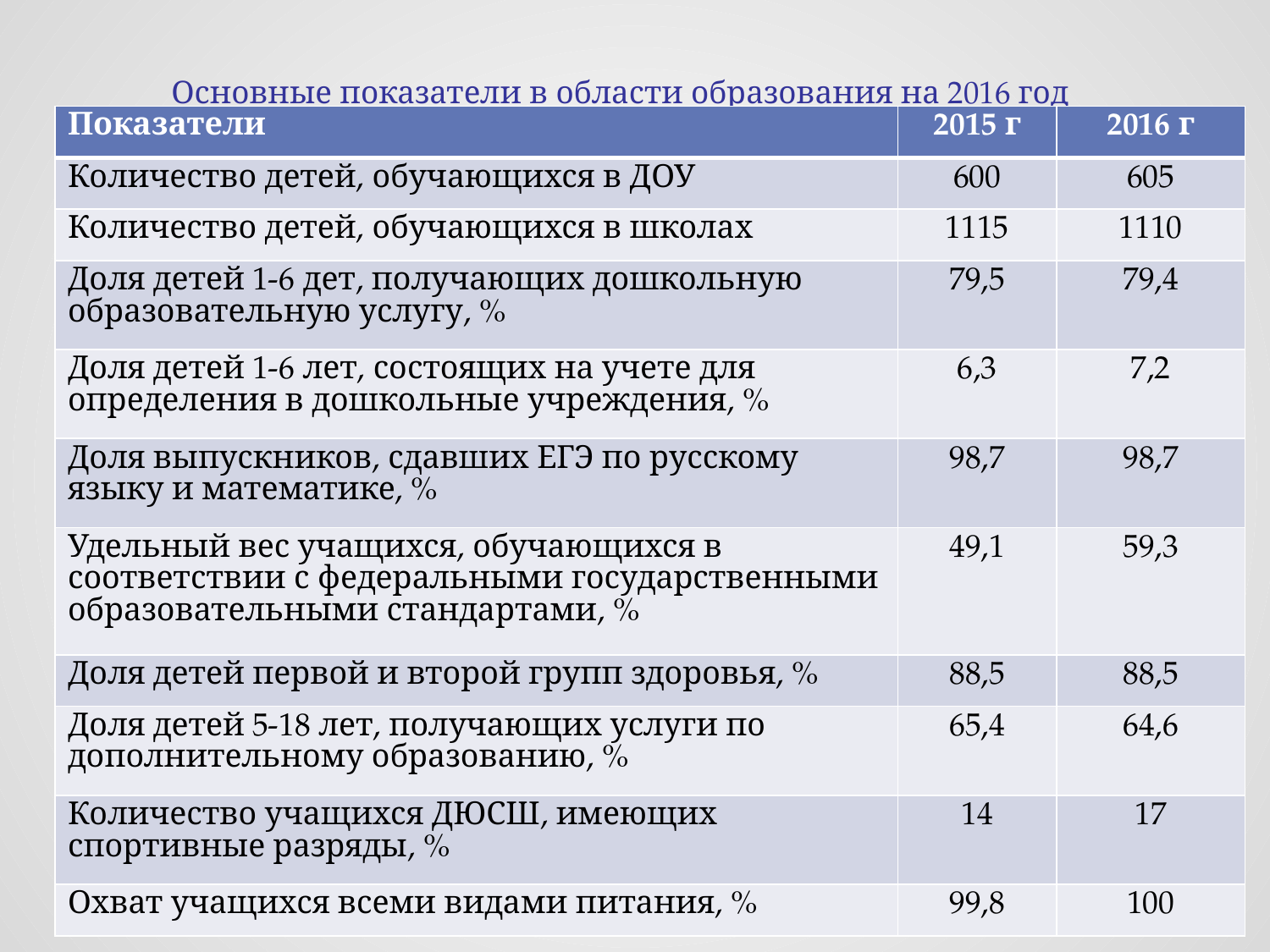

# Основные показатели в области образования на 2016 год
| Показатели | 2015 г | 2016 г |
| --- | --- | --- |
| Количество детей, обучающихся в ДОУ | 600 | 605 |
| Количество детей, обучающихся в школах | 1115 | 1110 |
| Доля детей 1-6 дет, получающих дошкольную образовательную услугу, % | 79,5 | 79,4 |
| Доля детей 1-6 лет, состоящих на учете для определения в дошкольные учреждения, % | 6,3 | 7,2 |
| Доля выпускников, сдавших ЕГЭ по русскому языку и математике, % | 98,7 | 98,7 |
| Удельный вес учащихся, обучающихся в соответствии с федеральными государственными образовательными стандартами, % | 49,1 | 59,3 |
| Доля детей первой и второй групп здоровья, % | 88,5 | 88,5 |
| Доля детей 5-18 лет, получающих услуги по дополнительному образованию, % | 65,4 | 64,6 |
| Количество учащихся ДЮСШ, имеющих спортивные разряды, % | 14 | 17 |
| Охват учащихся всеми видами питания, % | 99,8 | 100 |